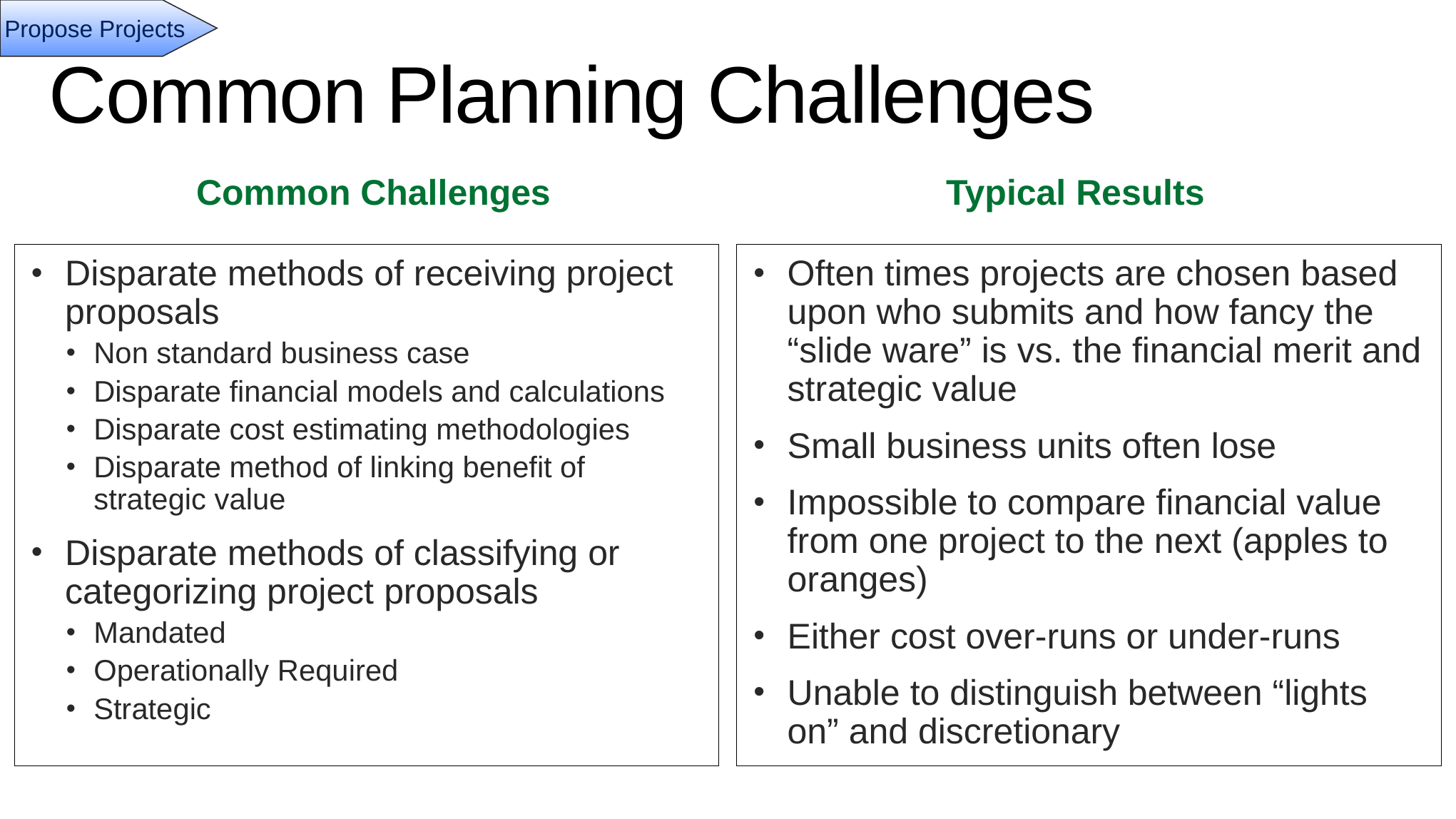

Propose Projects
# Common Planning Challenges
Common Challenges
Typical Results
Disparate methods of receiving project proposals
Non standard business case
Disparate financial models and calculations
Disparate cost estimating methodologies
Disparate method of linking benefit of strategic value
Disparate methods of classifying or categorizing project proposals
Mandated
Operationally Required
Strategic
Often times projects are chosen based upon who submits and how fancy the “slide ware” is vs. the financial merit and strategic value
Small business units often lose
Impossible to compare financial value from one project to the next (apples to oranges)
Either cost over-runs or under-runs
Unable to distinguish between “lights on” and discretionary